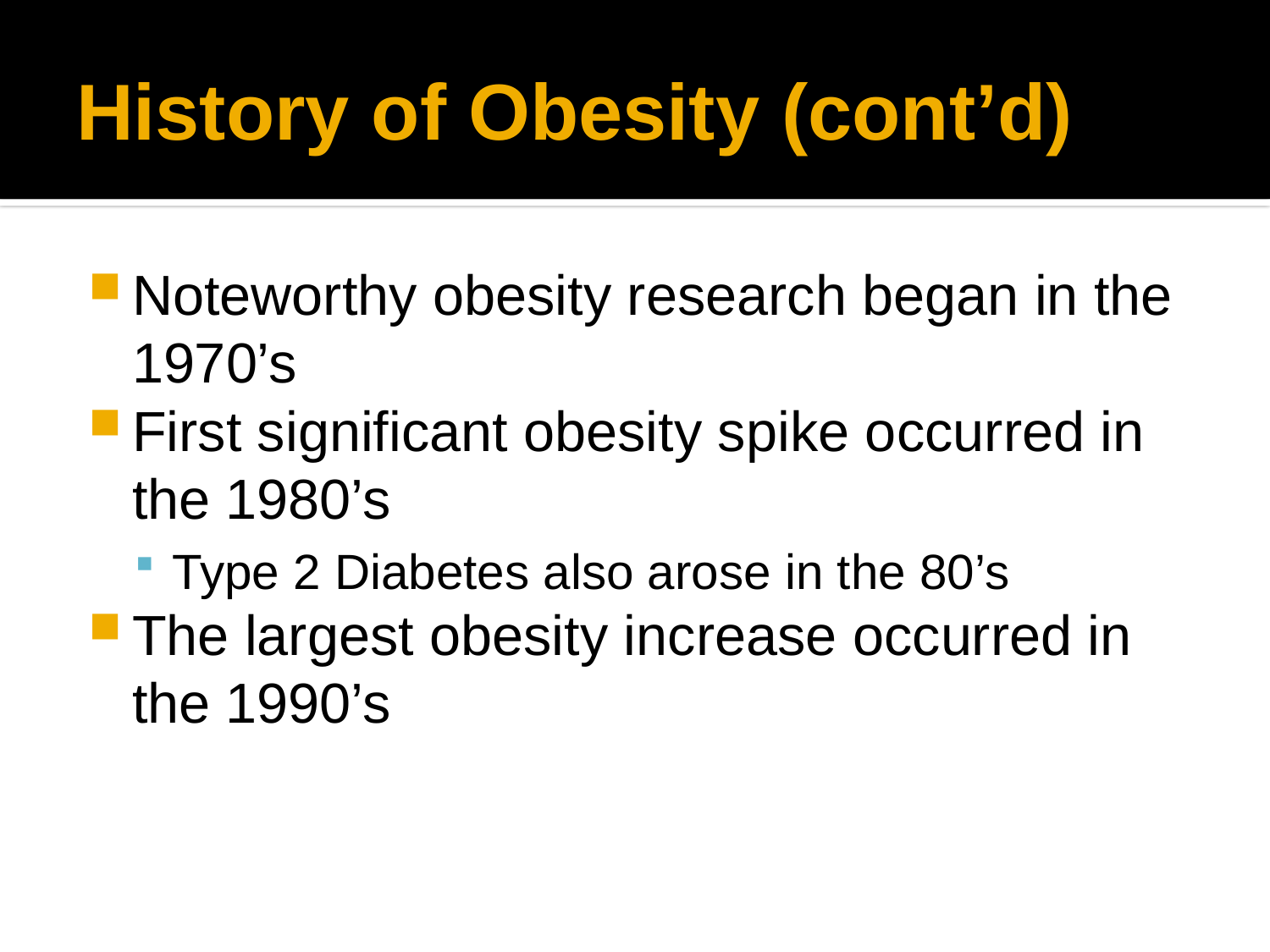

# History of Obesity (cont’d)
Noteworthy obesity research began in the 1970’s
First significant obesity spike occurred in the 1980’s
Type 2 Diabetes also arose in the 80’s
The largest obesity increase occurred in the 1990’s